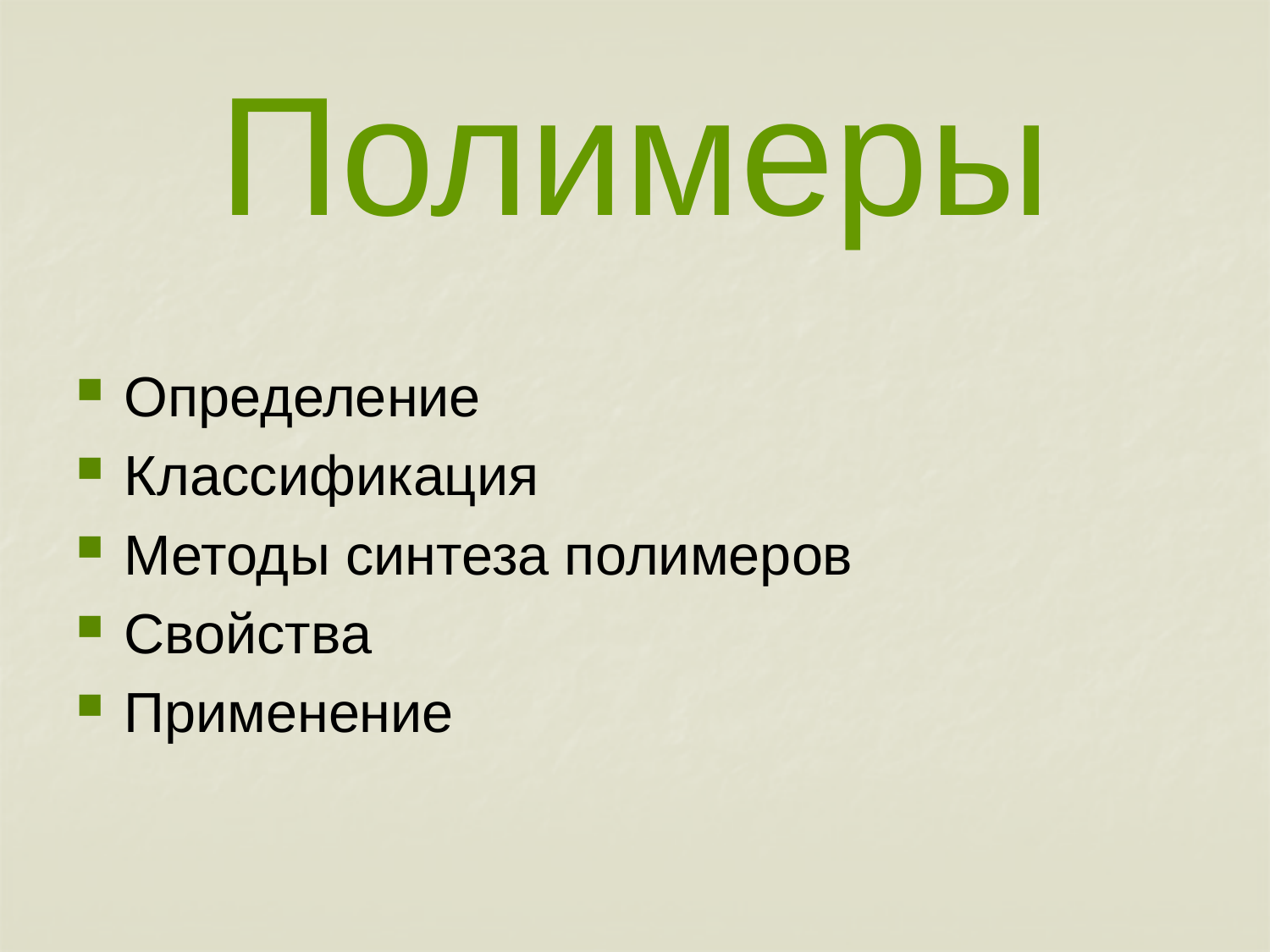

# Полимеры

Определение
Классификация
Методы синтеза полимеров
Свойства
Применение